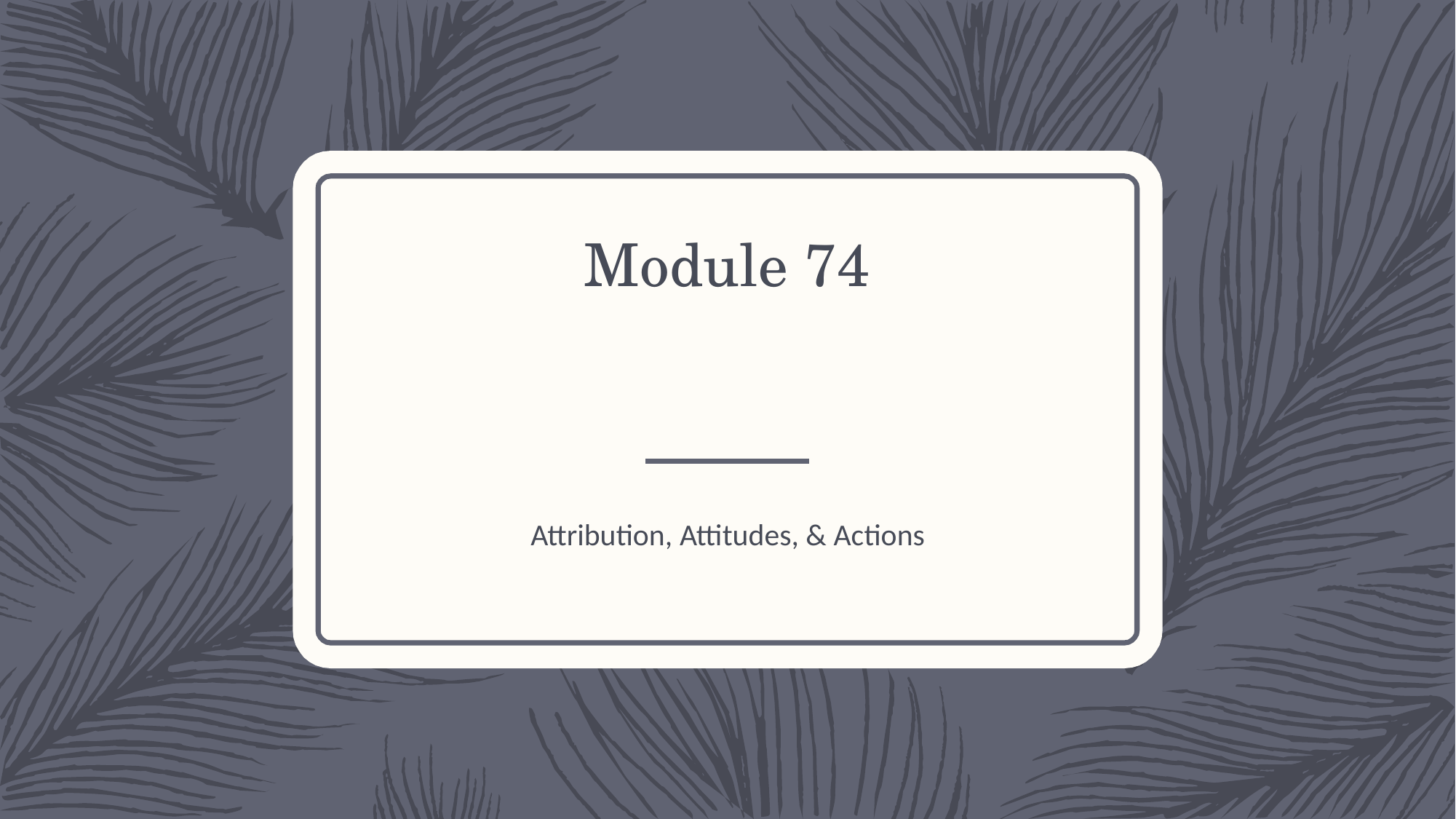

# Module 74
Attribution, Attitudes, & Actions